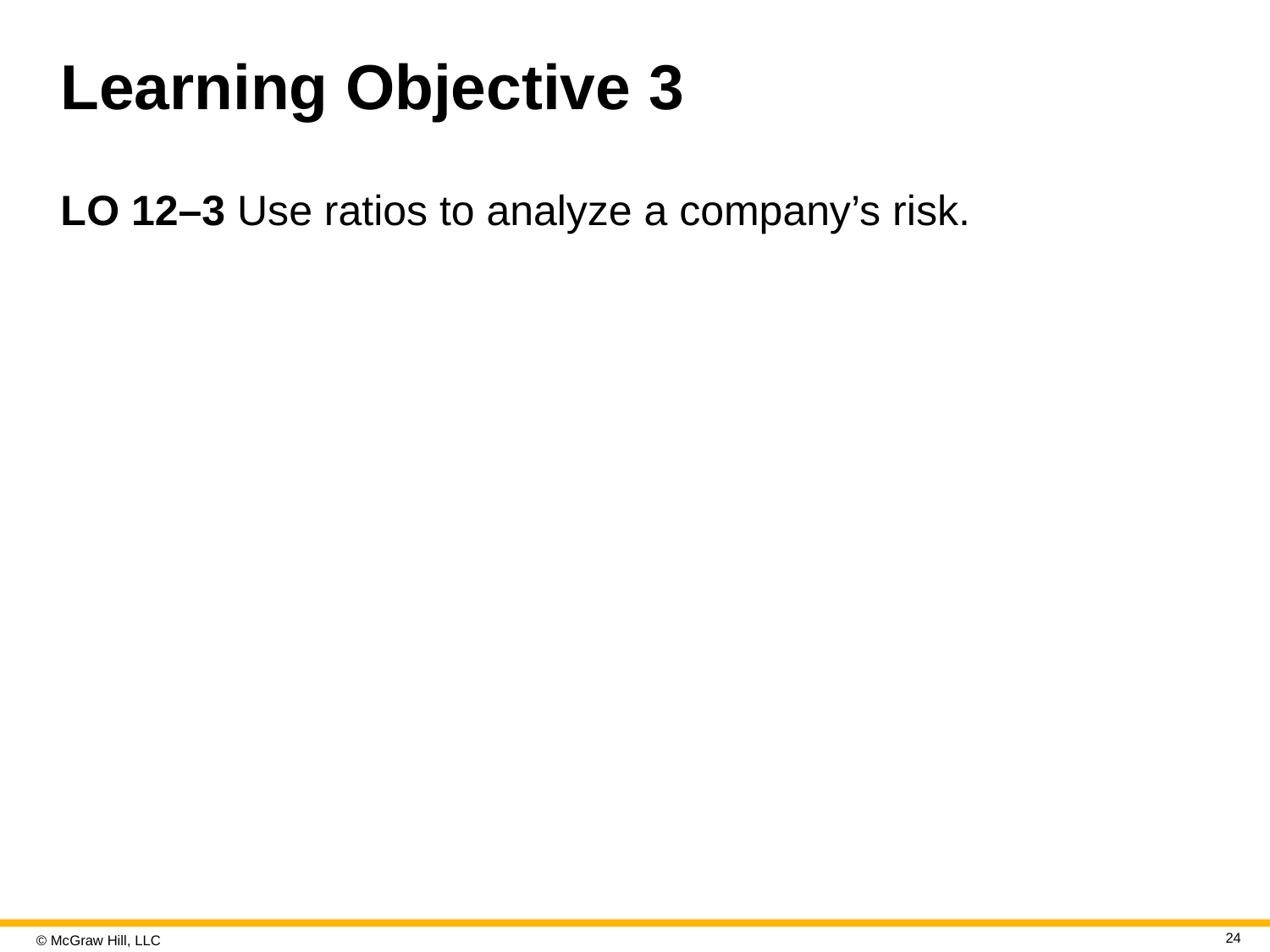

# Learning Objective 3
L O 12–3 Use ratios to analyze a company’s risk.
24